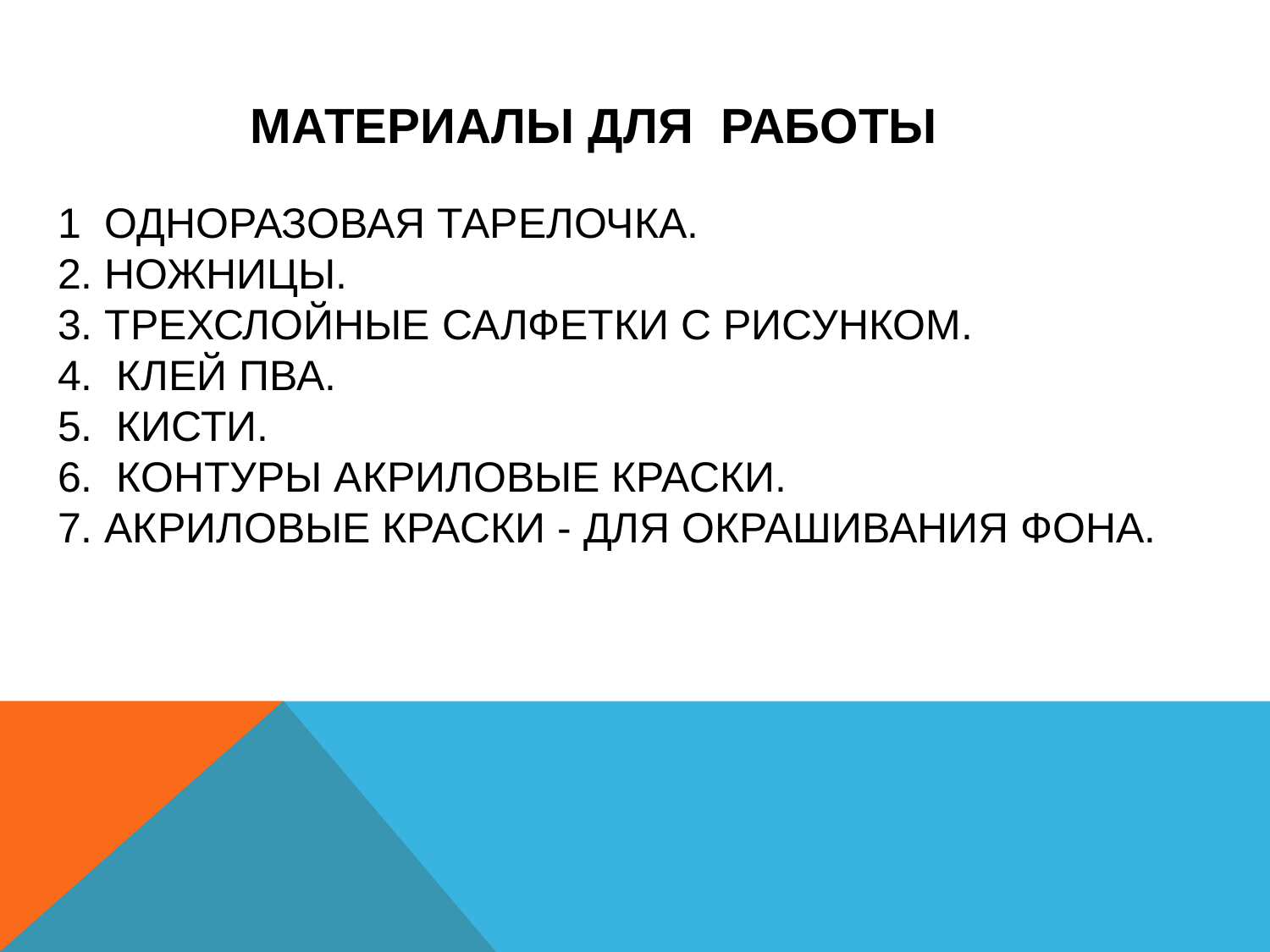

# Материалы Для  работы 1  Одноразовая тарелочка. 2. Ножницы. 3. Трехслойные салфетки с рисунком. 4.  Клей ПВА. 5.  Кисти. 6.  Контуры акриловые краски. 7. Акриловые краски - для окрашивания фона.